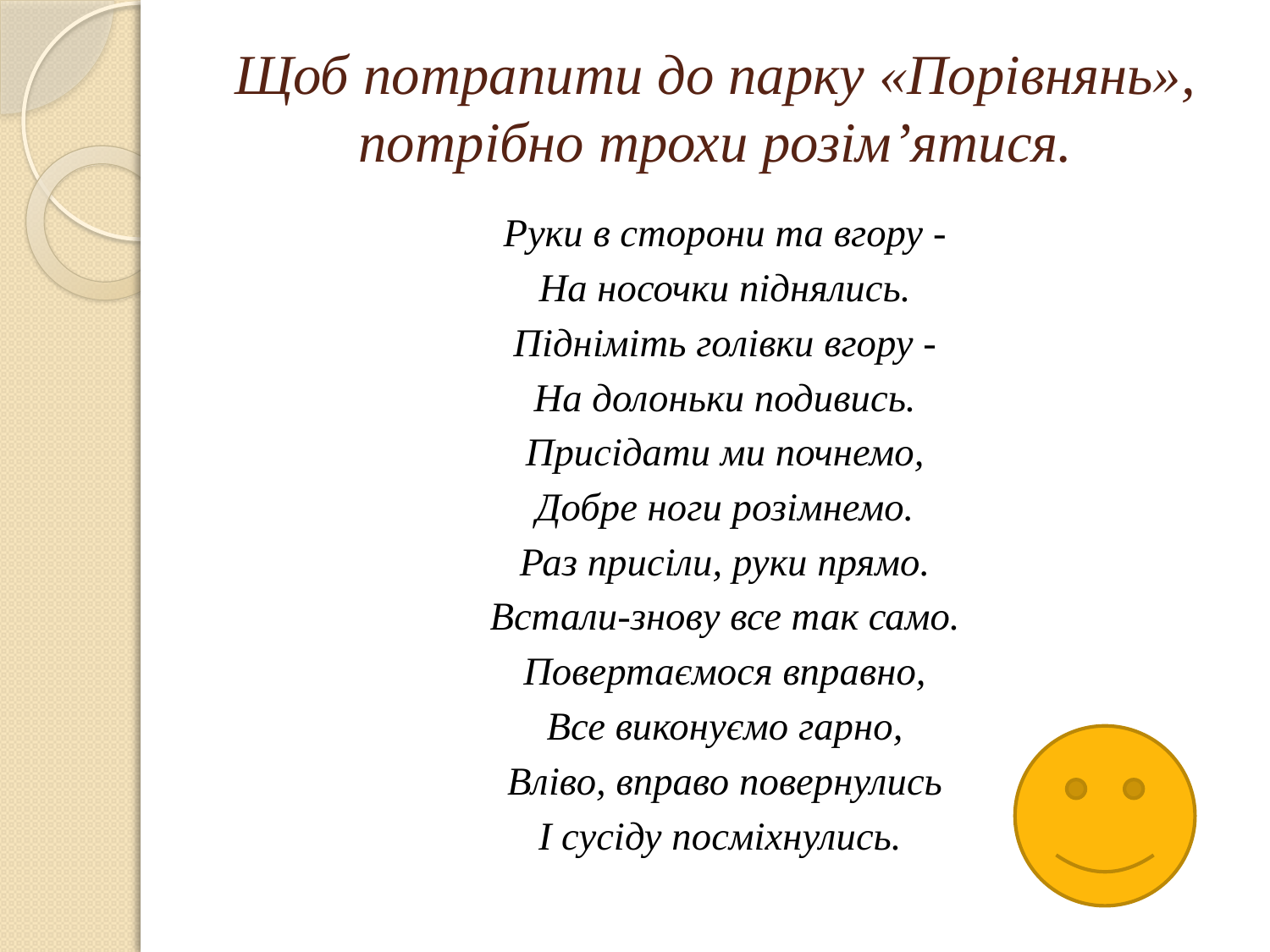

# Щоб потрапити до парку «Порівнянь», потрібно трохи розім’ятися.
Руки в сторони та вгору -
На носочки піднялись.
Підніміть голівки вгору -
На долоньки подивись.
Присідати ми почнемо,
Добре ноги розімнемо.
Раз присіли, руки прямо.
Встали-знову все так само.
Повертаємося вправно,
Все виконуємо гарно,
Вліво, вправо повернулись
І сусіду посміхнулись.